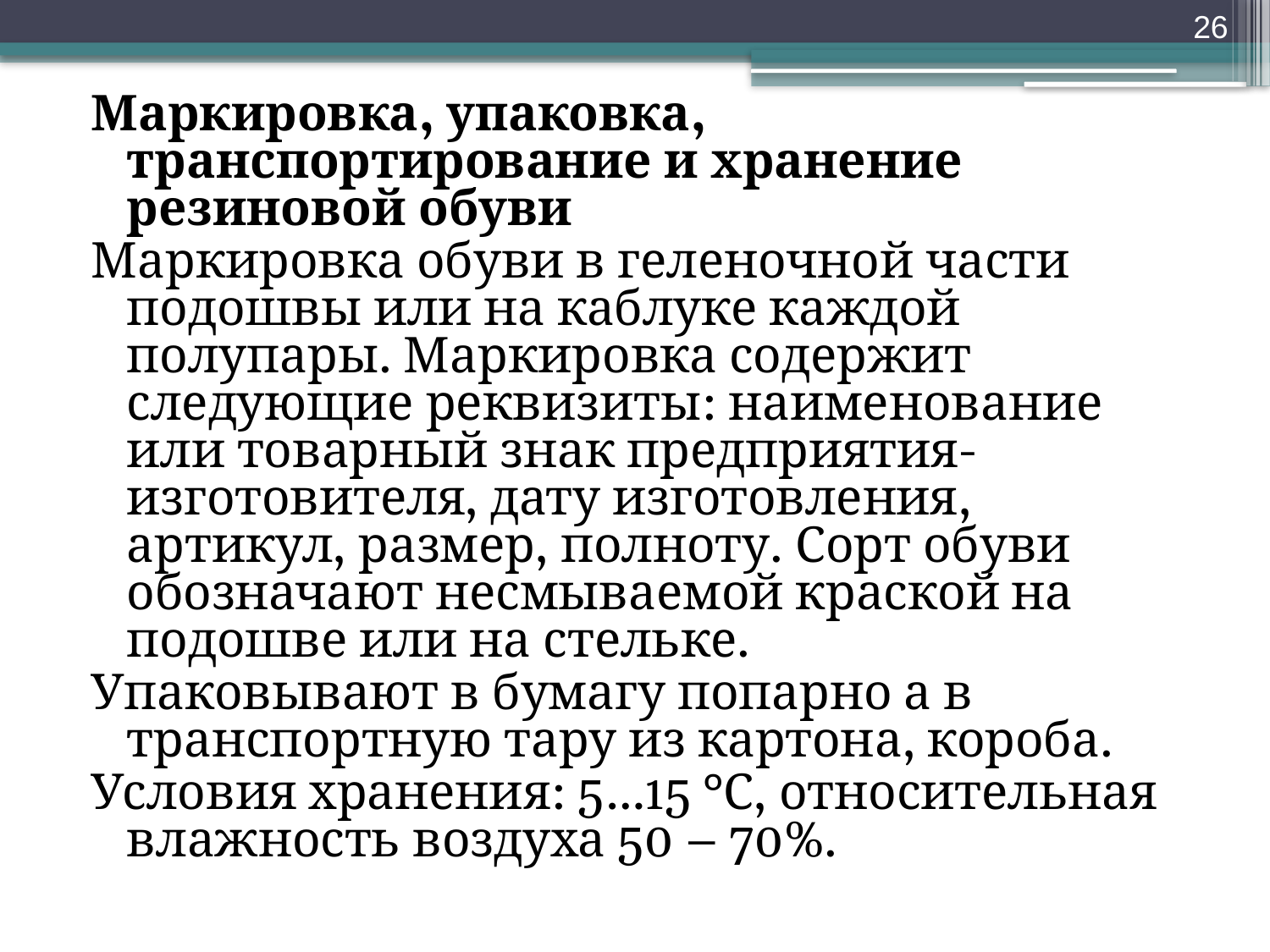

26
Маркировка, упаковка, транспортирование и хранение резиновой обуви
Маркировка обуви в геленочной части подошвы или на каблуке каждой полупары. Маркировка содержит следующие реквизиты: наименование или товарный знак предприятия-изготовителя, дату изготовления, артикул, размер, полноту. Сорт обуви обозначают несмываемой краской на подошве или на стельке.
Упаковывают в бумагу попарно а в транспортную тару из картона, короба.
Условия хранения: 5…15 °С, относительная влажность воздуха 50 – 70%.